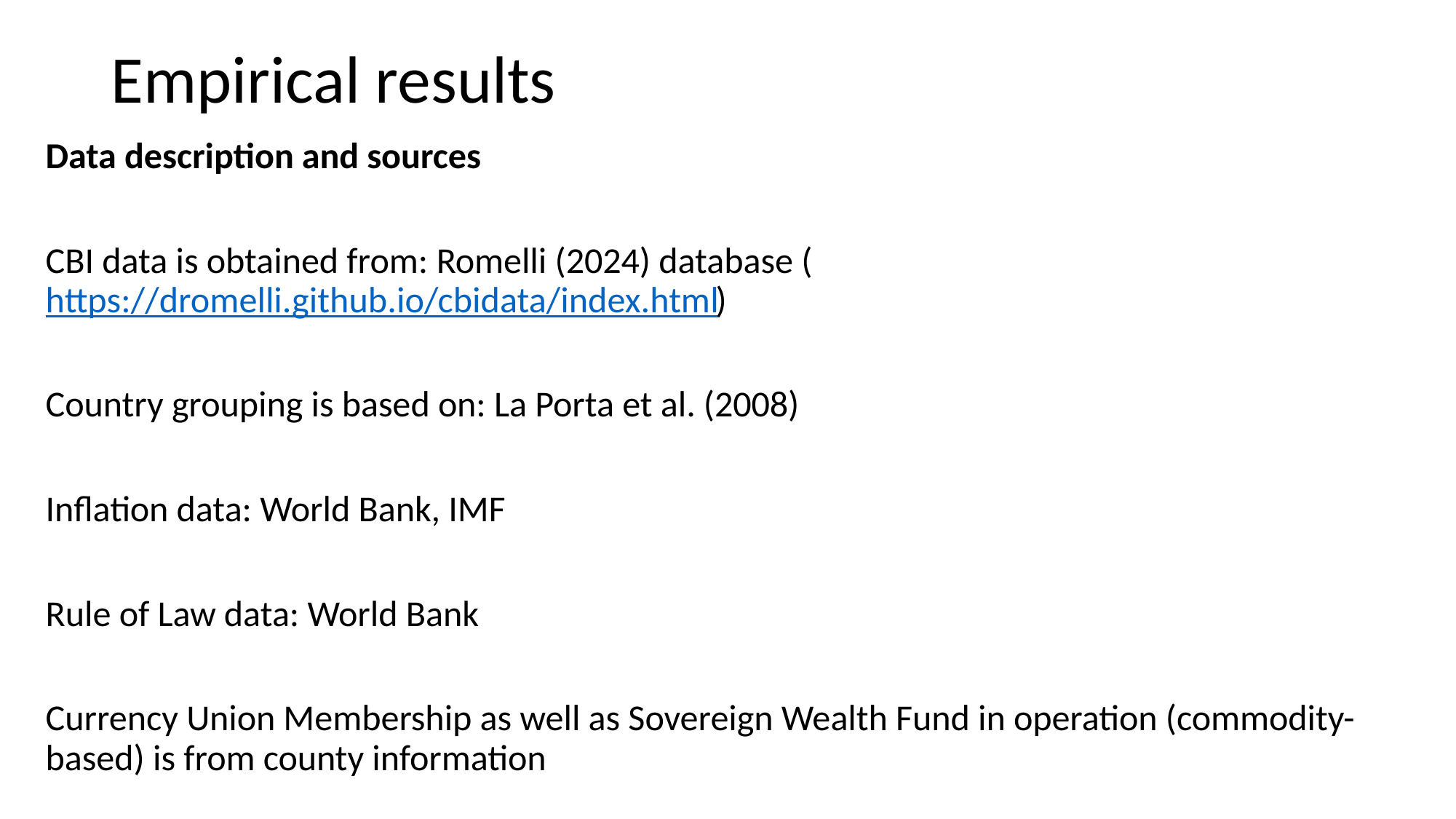

# Empirical results
Data description and sources

CBI data is obtained from: Romelli (2024) database (https://dromelli.github.io/cbidata/index.html)

Country grouping is based on: La Porta et al. (2008)

Inflation data: World Bank, IMF

Rule of Law data: World Bank

Currency Union Membership as well as Sovereign Wealth Fund in operation (commodity-based) is from county information